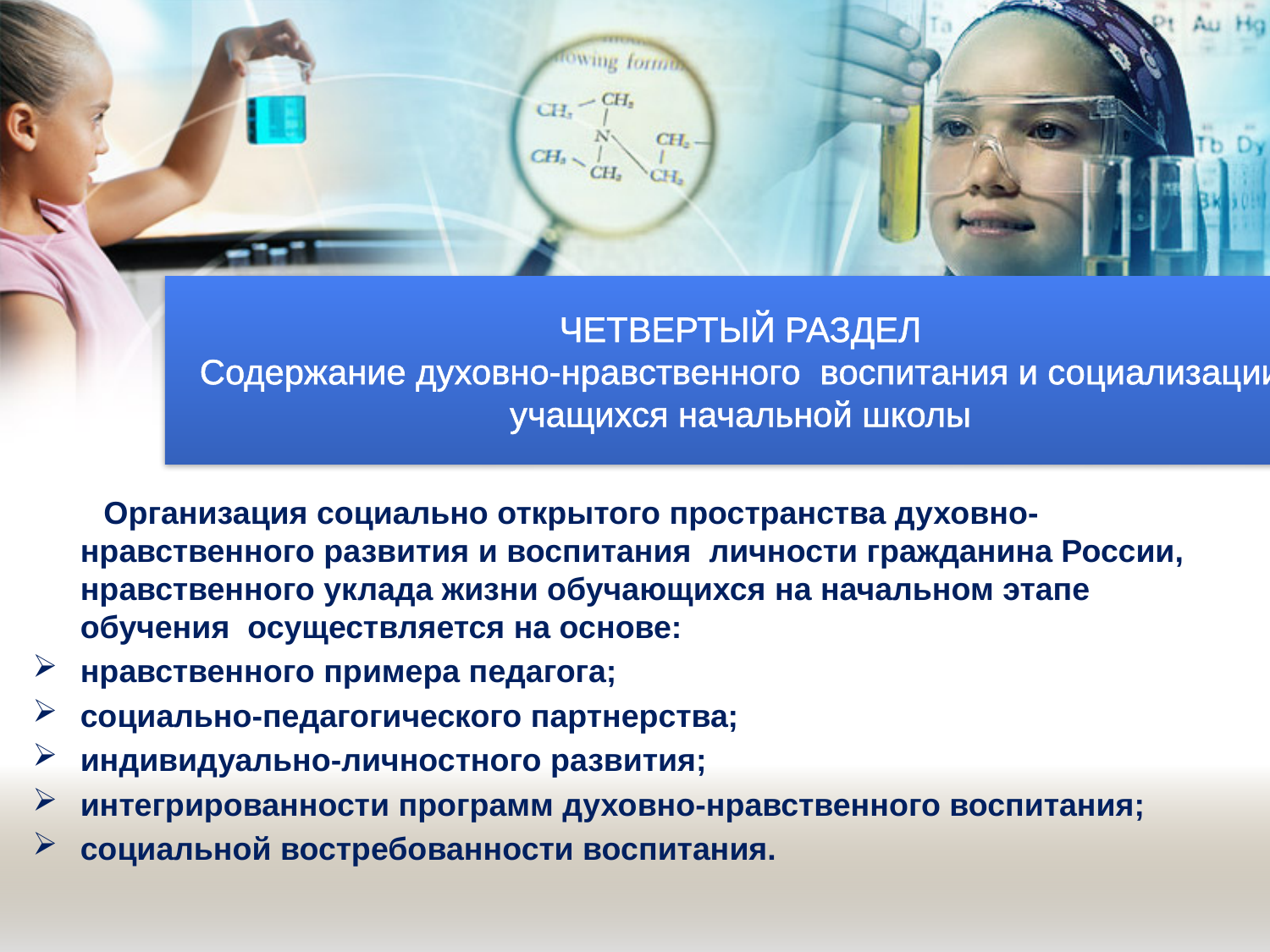

# ЧЕТВЕРТЫЙ РАЗДЕЛ Содержание духовно-нравственного  воспитания и социализации учащихся начальной школы
        Организация социально открытого пространства духовно-нравственного развития и воспитания  личности гражданина России, нравственного уклада жизни обучающихся на начальном этапе обучения  осуществляется на основе:
нравственного примера педагога;
социально-педагогического партнерства;
индивидуально-личностного развития;
интегрированности программ духовно-нравственного воспитания;
социальной востребованности воспитания.